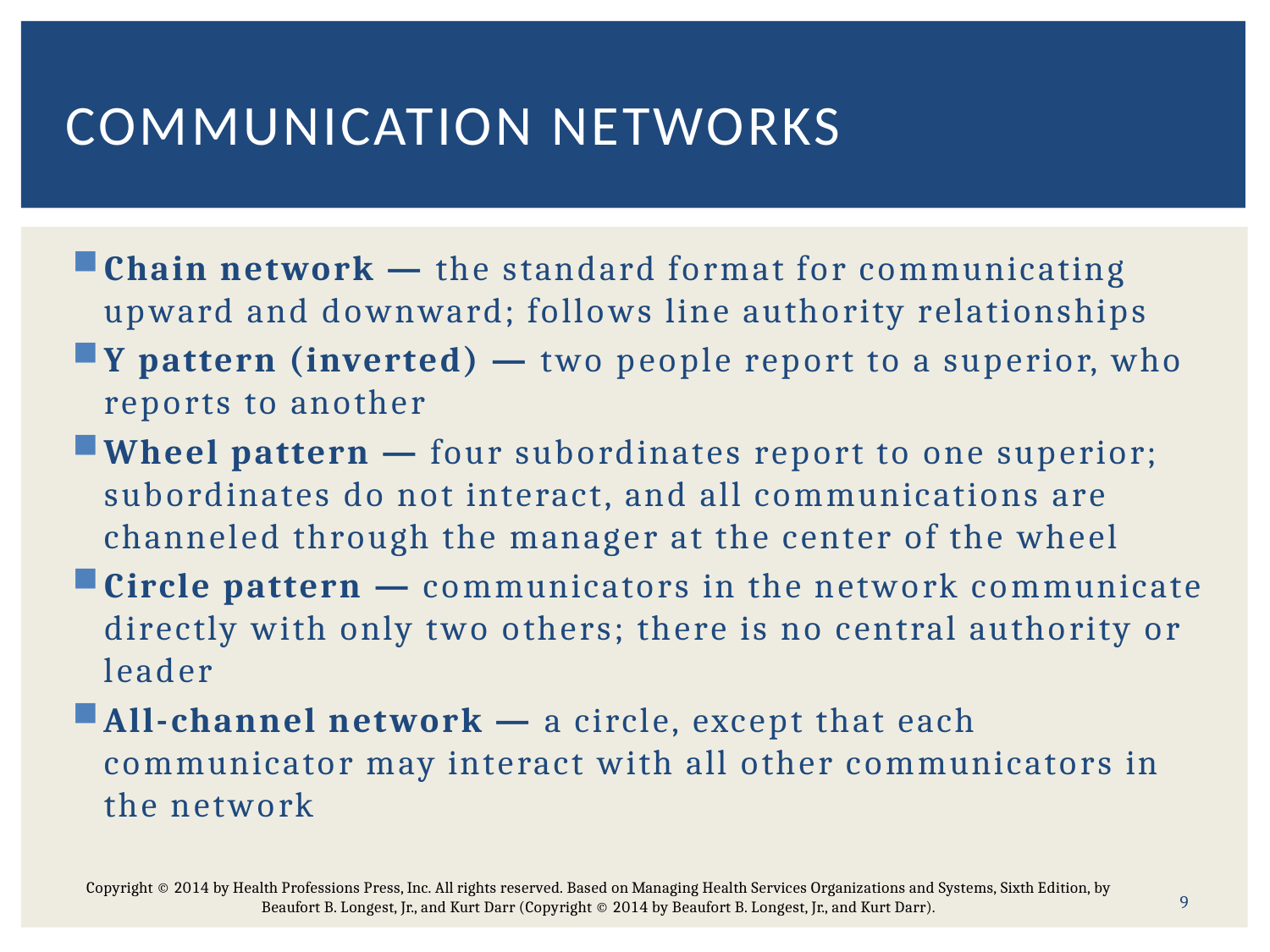

# Communication networks
Chain network — the standard format for communicating upward and downward; follows line authority relationships
Y pattern (inverted) — two people report to a superior, who reports to another
Wheel pattern — four subordinates report to one superior; subordinates do not interact, and all communications are channeled through the manager at the center of the wheel
Circle pattern — communicators in the network communicate directly with only two others; there is no central authority or leader
All-channel network — a circle, except that each communicator may interact with all other communicators in the network
9